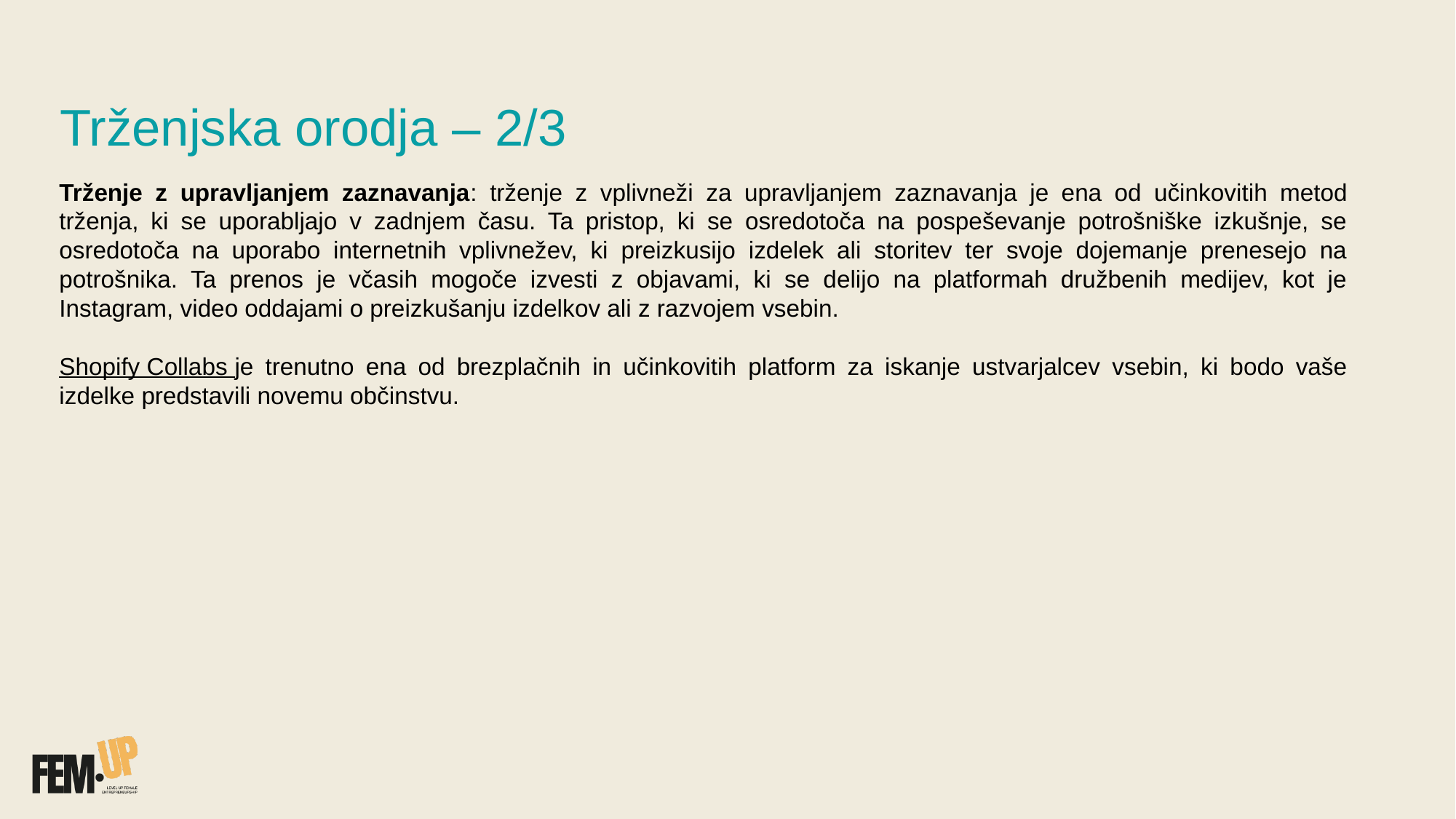

Trženjska orodja – 2/3​
Trženje z upravljanjem zaznavanja: trženje z vplivneži za upravljanjem zaznavanja je ena od učinkovitih metod trženja, ki se uporabljajo v zadnjem času. Ta pristop, ki se osredotoča na pospeševanje potrošniške izkušnje, se osredotoča na uporabo internetnih vplivnežev, ki preizkusijo izdelek ali storitev ter svoje dojemanje prenesejo na potrošnika. Ta prenos je včasih mogoče izvesti z objavami, ki se delijo na platformah družbenih medijev, kot je Instagram, video oddajami o preizkušanju izdelkov ali z razvojem vsebin.​

Shopify Collabs je trenutno ena od brezplačnih in učinkovitih platform za iskanje ustvarjalcev vsebin, ki bodo vaše izdelke predstavili novemu občinstvu.​